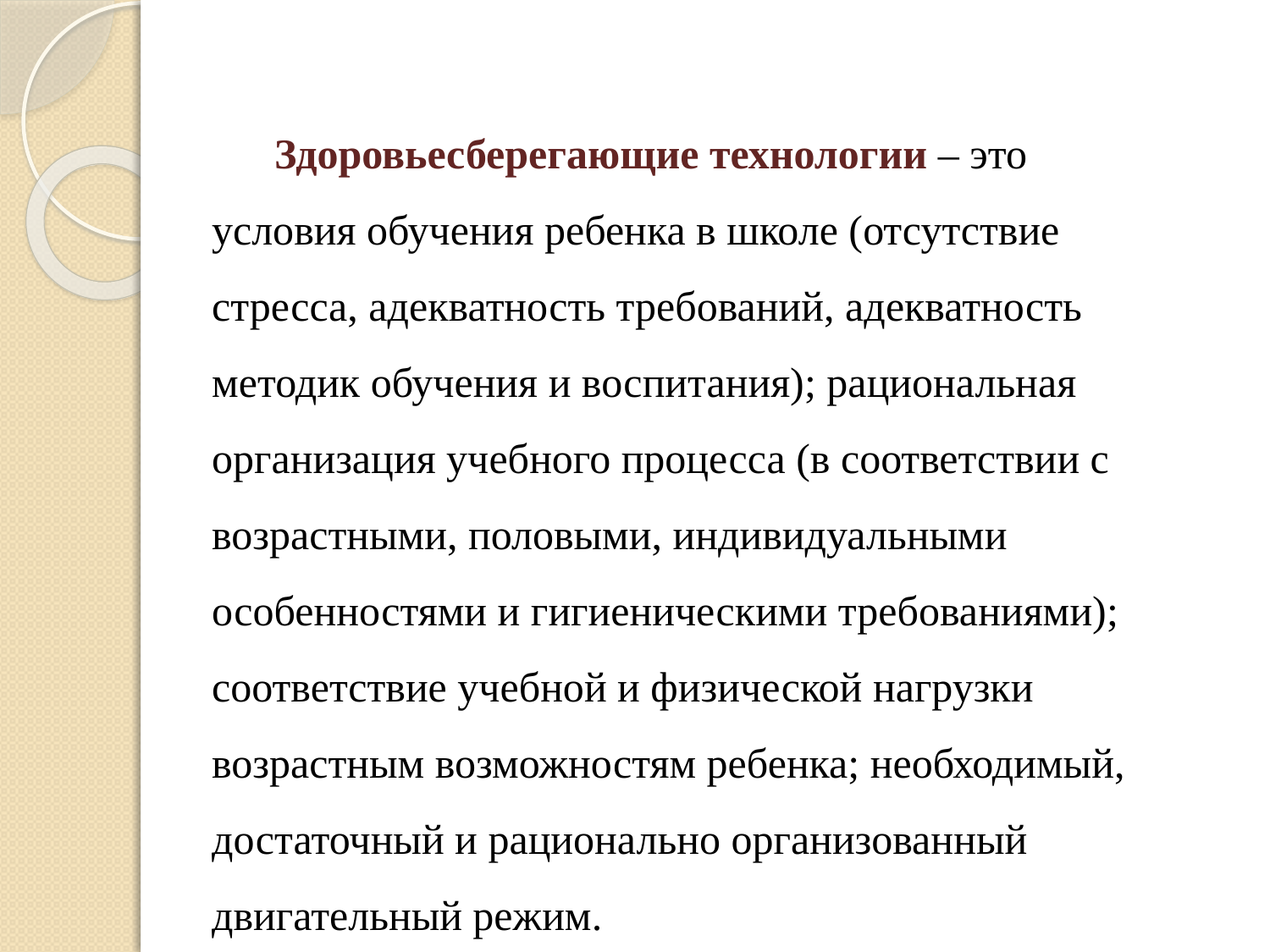

Здоровьесберегающие технологии – это условия обучения ребенка в школе (отсутствие стресса, адекватность требований, адекватность методик обучения и воспитания); рациональная организация учебного процесса (в соответствии с возрастными, половыми, индивидуальными особенностями и гигиеническими требованиями); соответствие учебной и физической нагрузки возрастным возможностям ребенка; необходимый, достаточный и рационально организованный двигательный режим.